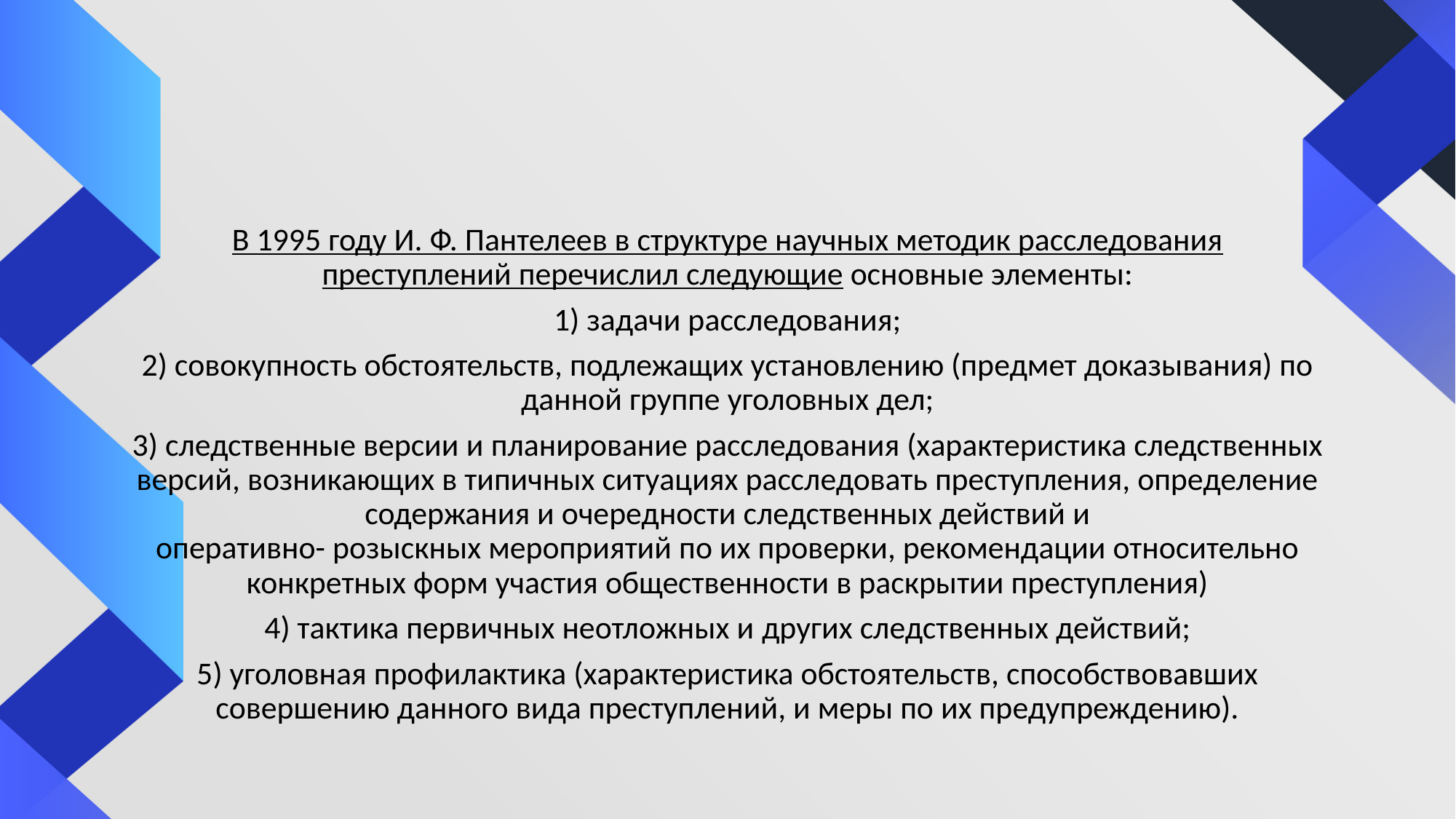

#
В 1995 году И. Ф. Пантелеев в структуре научных методик расследования преступлений перечислил следующие основные элементы:
1) задачи расследования;
2) совокупность обстоятельств, подлежащих установлению (предмет доказывания) по данной группе уголовных дел;
3) следственные версии и планирование расследования (характеристика следственных версий, возникающих в типичных ситуациях расследовать преступления, определение содержания и очередности следственных действий и оперативно- розыскных мероприятий по их проверки, рекомендации относительно конкретных форм участия общественности в раскрытии преступления)
4) тактика первичных неотложных и других следственных действий;
5) уголовная профилактика (характеристика обстоятельств, способствовавших совершению данного вида преступлений, и меры по их предупреждению).